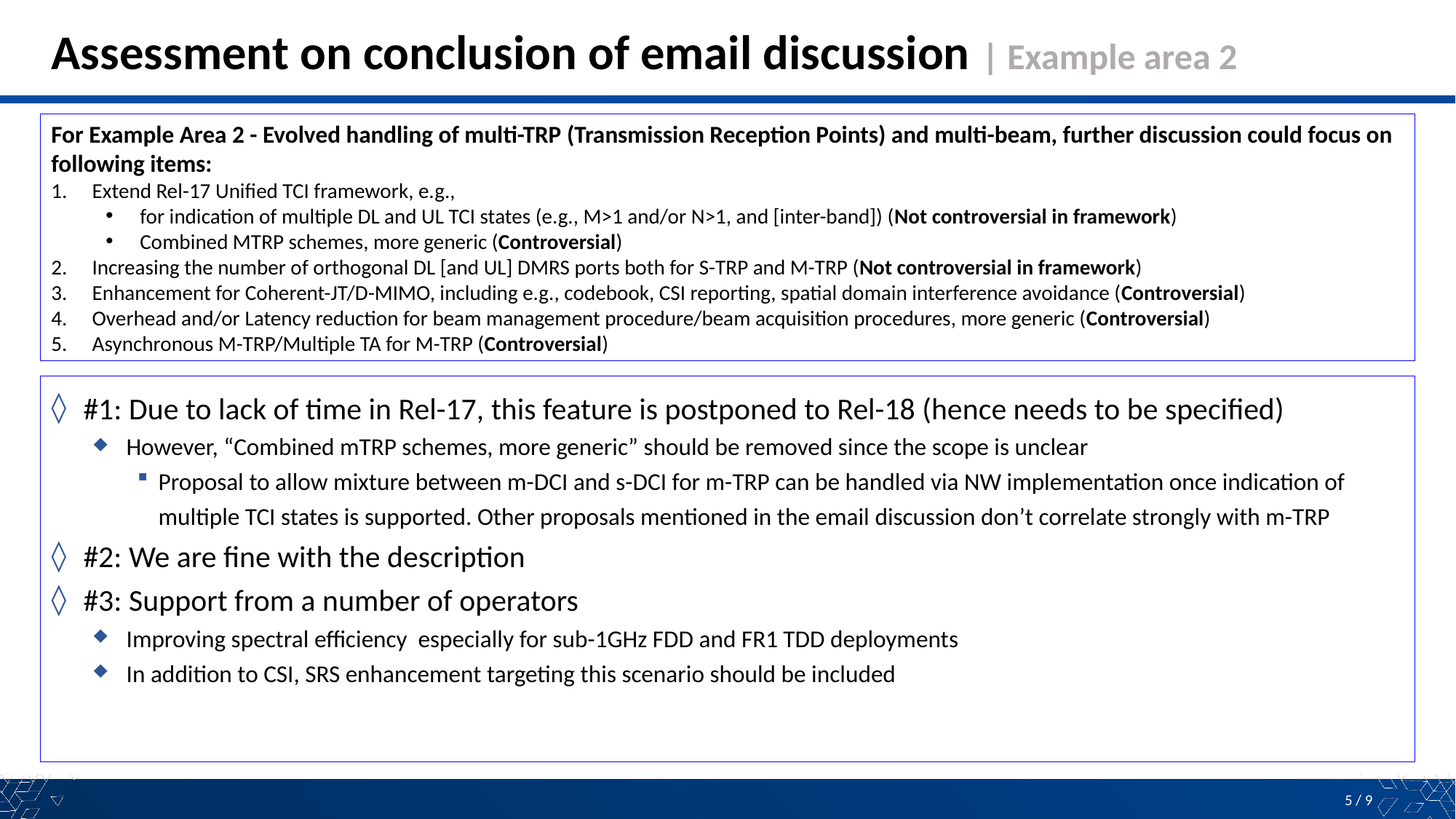

# Assessment on conclusion of email discussion | Example area 2
For Example Area 2 - Evolved handling of multi-TRP (Transmission Reception Points) and multi-beam, further discussion could focus on following items:
Extend Rel-17 Unified TCI framework, e.g.,
for indication of multiple DL and UL TCI states (e.g., M>1 and/or N>1, and [inter-band]) (Not controversial in framework)
Combined MTRP schemes, more generic (Controversial)
Increasing the number of orthogonal DL [and UL] DMRS ports both for S-TRP and M-TRP (Not controversial in framework)
Enhancement for Coherent-JT/D-MIMO, including e.g., codebook, CSI reporting, spatial domain interference avoidance (Controversial)
Overhead and/or Latency reduction for beam management procedure/beam acquisition procedures, more generic (Controversial)
Asynchronous M-TRP/Multiple TA for M-TRP (Controversial)
#1: Due to lack of time in Rel-17, this feature is postponed to Rel-18 (hence needs to be specified)
However, “Combined mTRP schemes, more generic” should be removed since the scope is unclear
Proposal to allow mixture between m-DCI and s-DCI for m-TRP can be handled via NW implementation once indication of multiple TCI states is supported. Other proposals mentioned in the email discussion don’t correlate strongly with m-TRP
#2: We are fine with the description
#3: Support from a number of operators
Improving spectral efficiency  especially for sub-1GHz FDD and FR1 TDD deployments
In addition to CSI, SRS enhancement targeting this scenario should be included